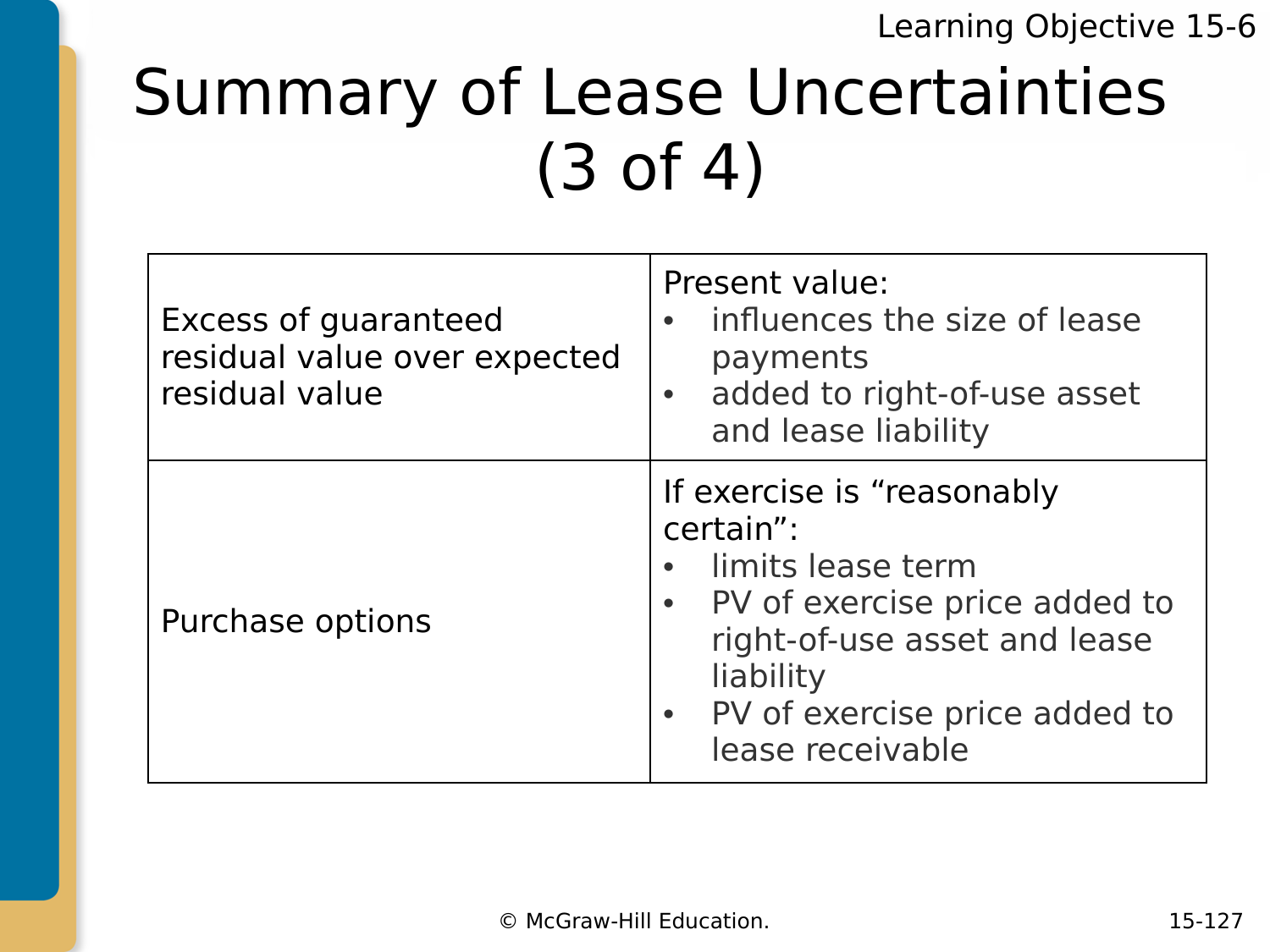

Learning Objective 15-6
# Summary of Lease Uncertainties (3 of 4)
| Excess of guaranteed residual value over expected residual value | Present value: influences the size of lease payments added to right-of-use asset and lease liability |
| --- | --- |
| Purchase options | If exercise is “reasonably certain”: limits lease term PV of exercise price added to right-of-use asset and lease liability PV of exercise price added to lease receivable |